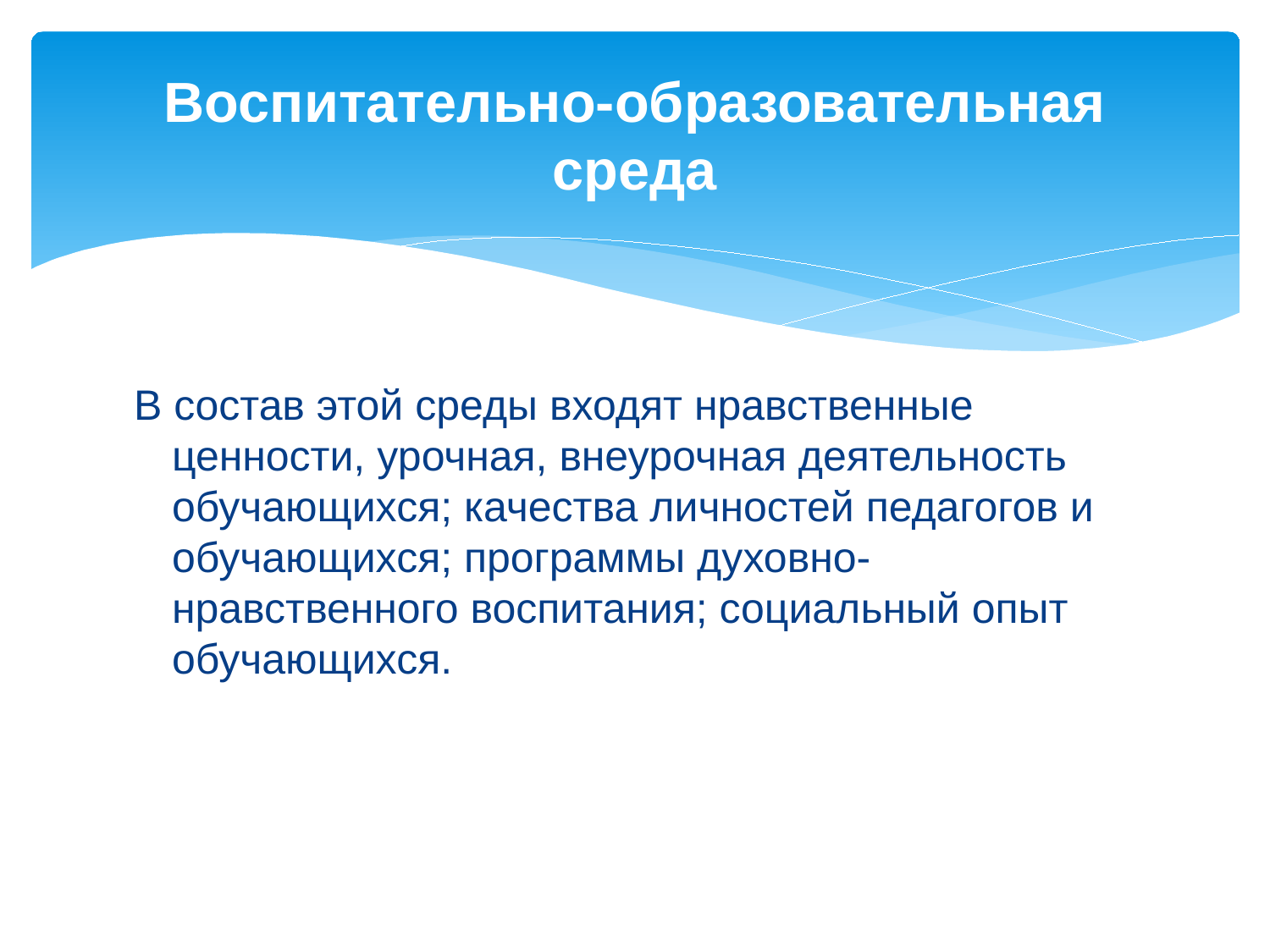

# Воспитательно-образовательная среда
В состав этой среды входят нравственные ценности, урочная, внеурочная деятельность обучающихся; качества личностей педагогов и обучающихся; программы духовно-нравственного воспитания; социальный опыт обучающихся.